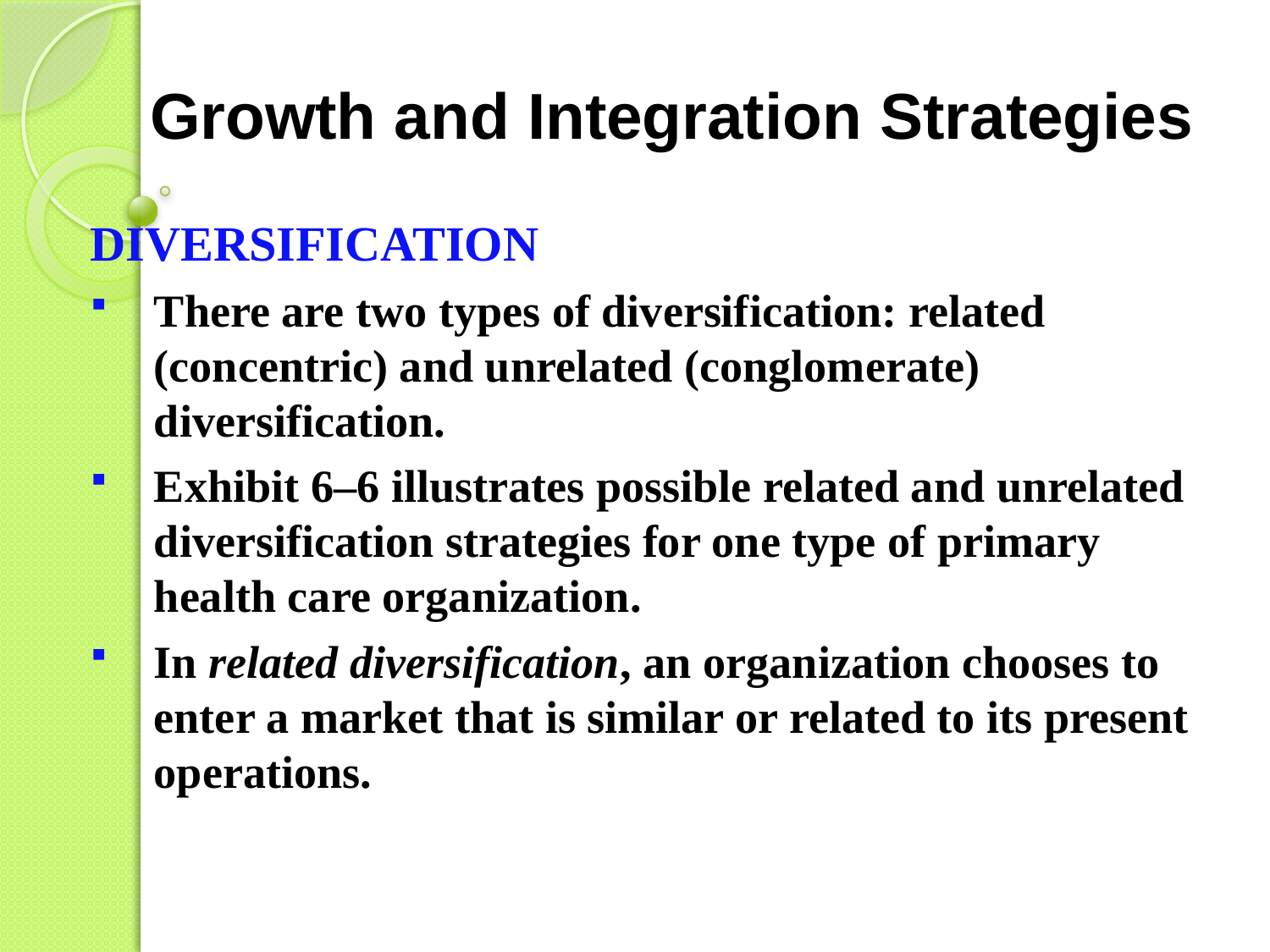

# Growth and Integration Strategies
DIVERSIFICATION
There are two types of diversification: related (concentric) and unrelated (conglomerate) diversification.
Exhibit 6–6 illustrates possible related and unrelated diversification strategies for one type of primary health care organization.
In related diversification, an organization chooses to enter a market that is similar or related to its present operations.